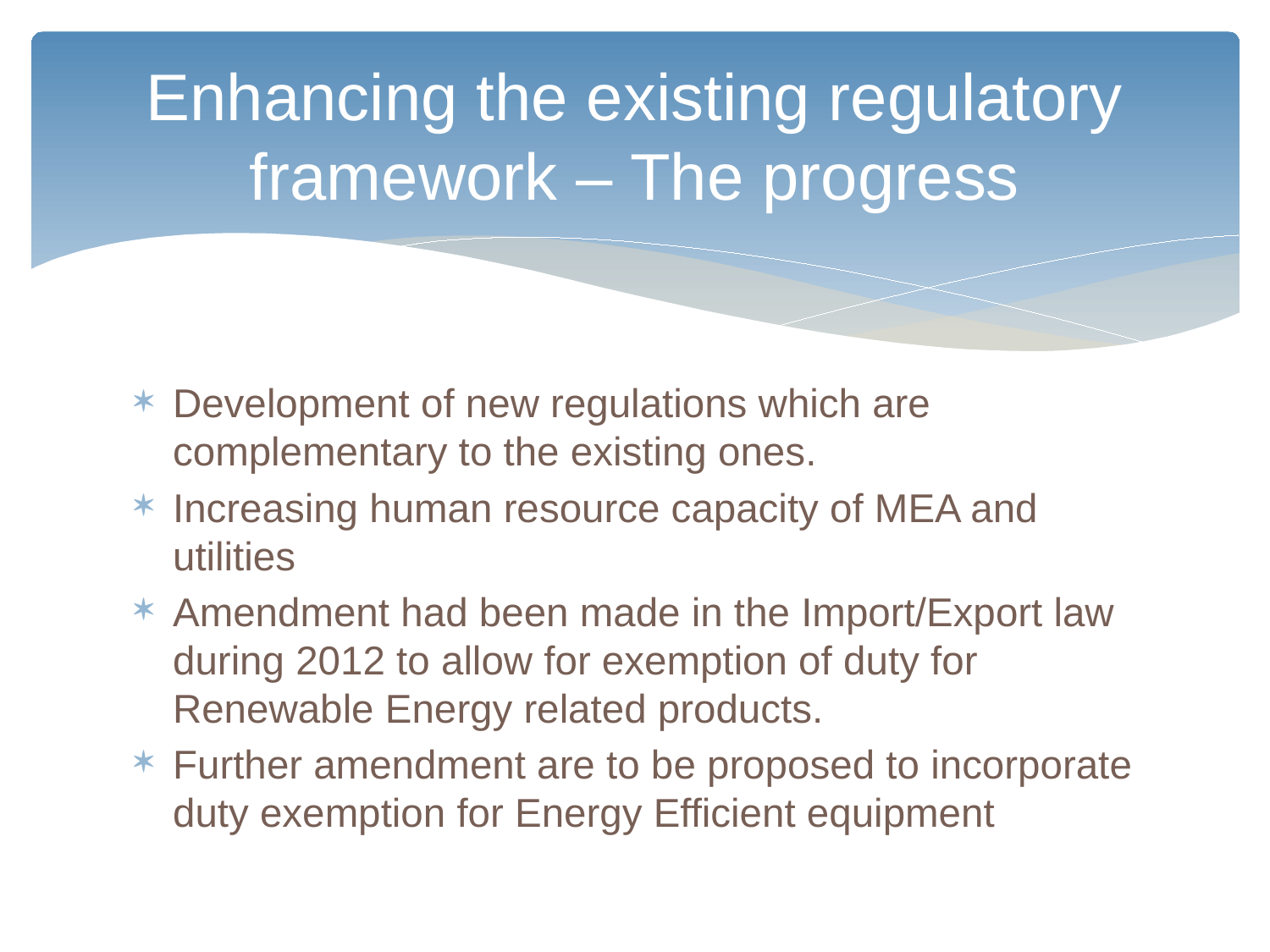

# Enhancing the existing regulatory framework – The progress
Development of new regulations which are complementary to the existing ones.
Increasing human resource capacity of MEA and utilities
Amendment had been made in the Import/Export law during 2012 to allow for exemption of duty for Renewable Energy related products.
Further amendment are to be proposed to incorporate duty exemption for Energy Efficient equipment